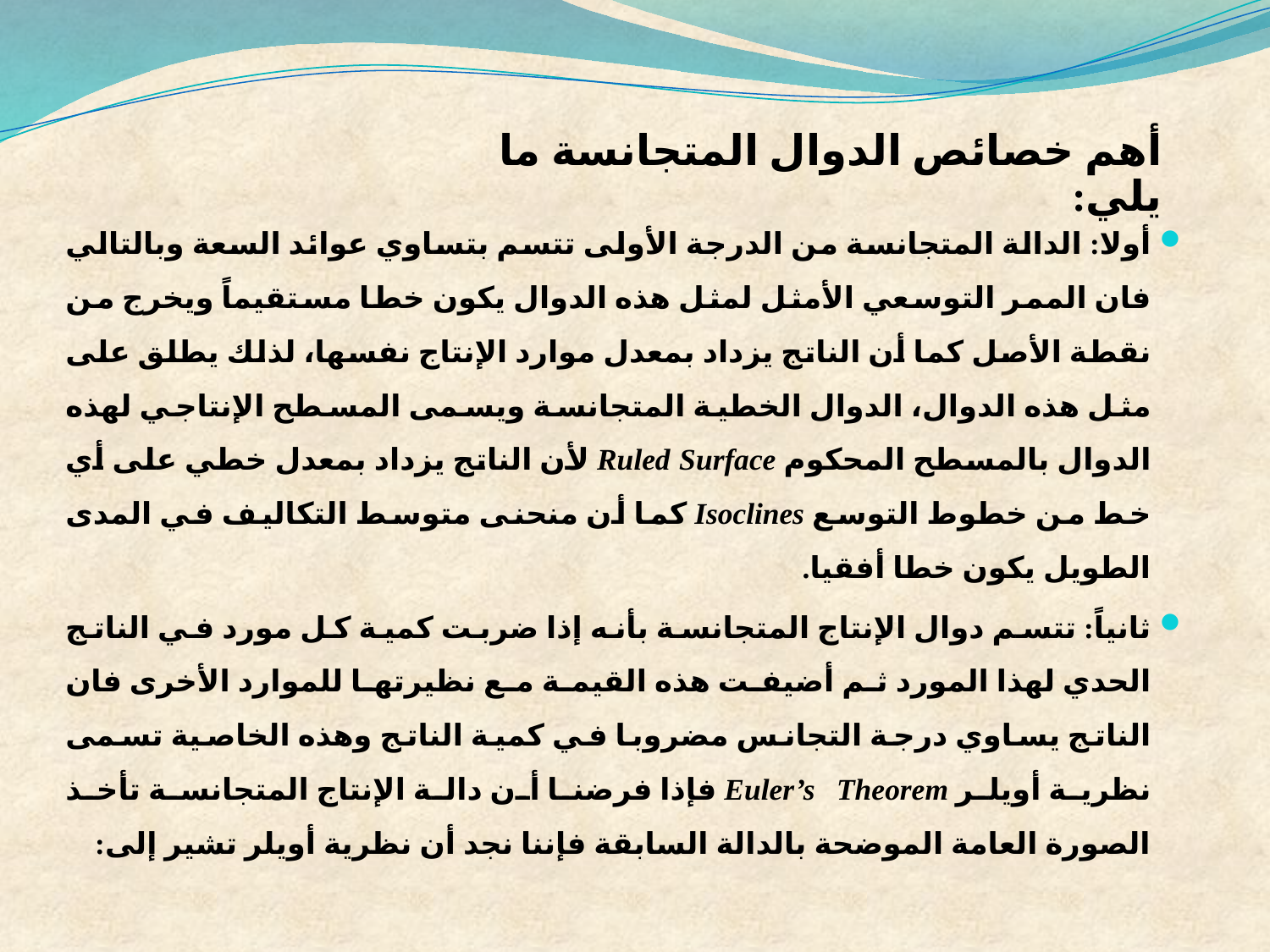

أولا: الدالة المتجانسة من الدرجة الأولى تتسم بتساوي عوائد السعة وبالتالي فان الممر التوسعي الأمثل لمثل هذه الدوال يكون خطا مستقيماً ويخرج من نقطة الأصل كما أن الناتج يزداد بمعدل موارد الإنتاج نفسها، لذلك يطلق على مثل هذه الدوال، الدوال الخطية المتجانسة ويسمى المسطح الإنتاجي لهذه الدوال بالمسطح المحكوم Ruled Surface لأن الناتج يزداد بمعدل خطي على أي خط من خطوط التوسع Isoclines كما أن منحنى متوسط التكاليف في المدى الطويل يكون خطا أفقيا.
ثانياً: تتسم دوال الإنتاج المتجانسة بأنه إذا ضربت كمية كل مورد في الناتج الحدي لهذا المورد ثم أضيفت هذه القيمة مع نظيرتها للموارد الأخرى فان الناتج يساوي درجة التجانس مضروبا في كمية الناتج وهذه الخاصية تسمى نظرية أويلر Euler’s Theorem فإذا فرضنا أن دالة الإنتاج المتجانسة تأخذ الصورة العامة الموضحة بالدالة السابقة فإننا نجد أن نظرية أويلر تشير إلى:
أهم خصائص الدوال المتجانسة ما يلي: